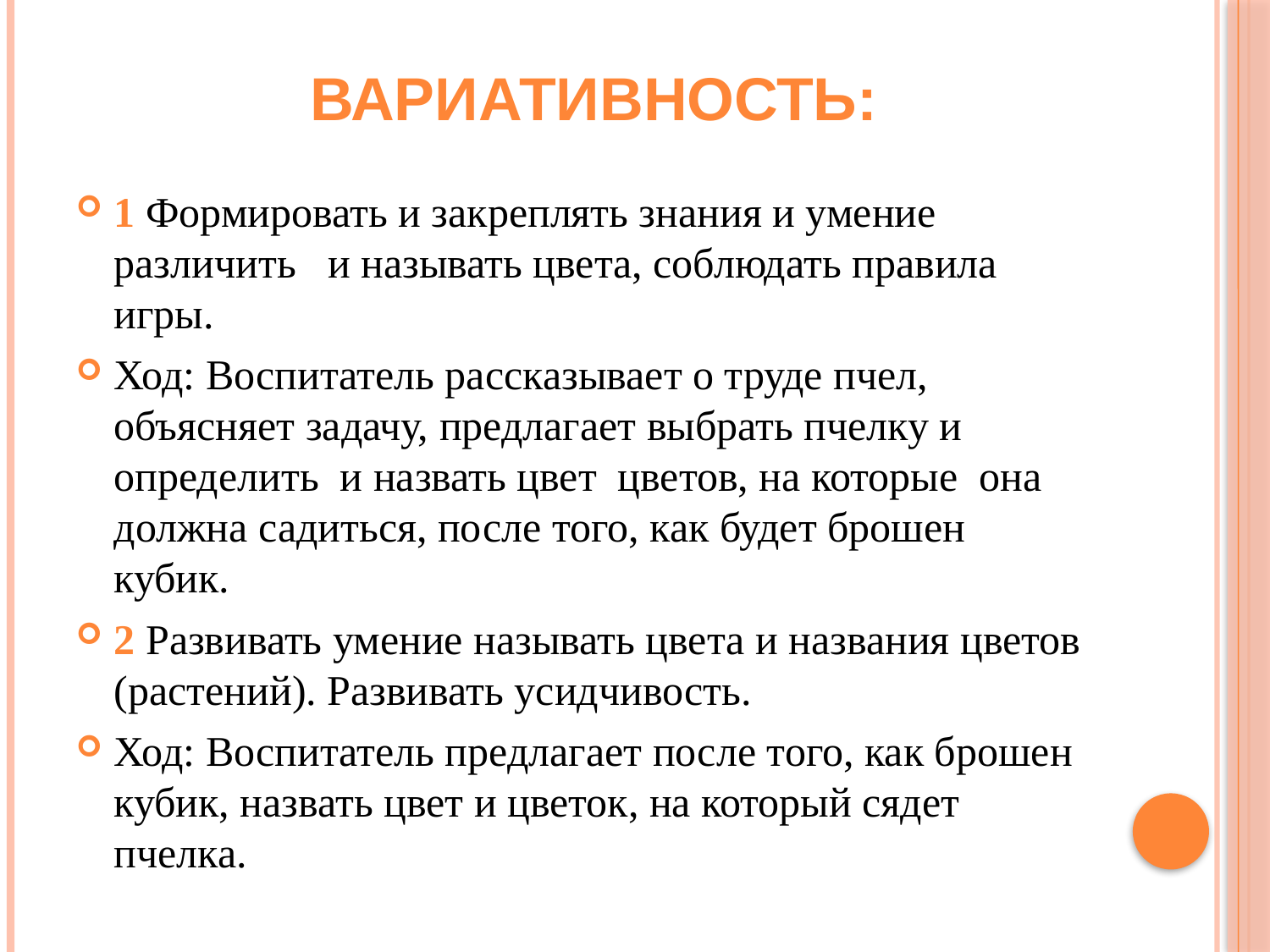

# Вариативность:
1 Формировать и закреплять знания и умение различить   и называть цвета, соблюдать правила игры.
Ход: Воспитатель рассказывает о труде пчел, объясняет задачу, предлагает выбрать пчелку и  определить  и назвать цвет  цветов, на которые  она должна садиться, после того, как будет брошен кубик.
2 Развивать умение называть цвета и названия цветов (растений). Развивать усидчивость.
Ход: Воспитатель предлагает после того, как брошен кубик, назвать цвет и цветок, на который сядет пчелка.